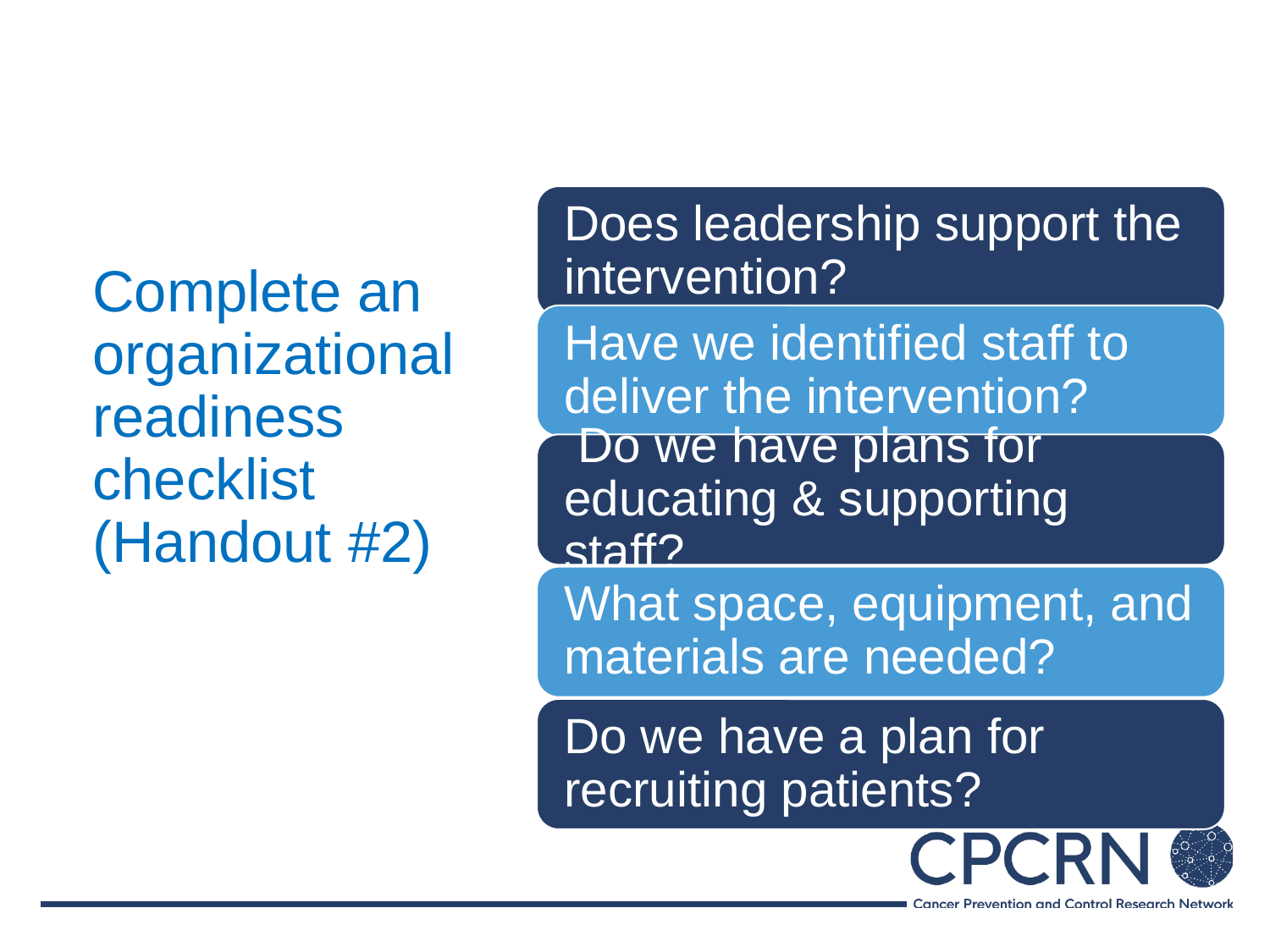

# Complete an  organizational readiness checklist (Handout #2)

Does leadership support the intervention?
Have we identified staff to deliver the intervention?
 Do we have plans for educating & supporting staff?
What space, equipment, and materials are needed?
Do we have a plan for recruiting patients?